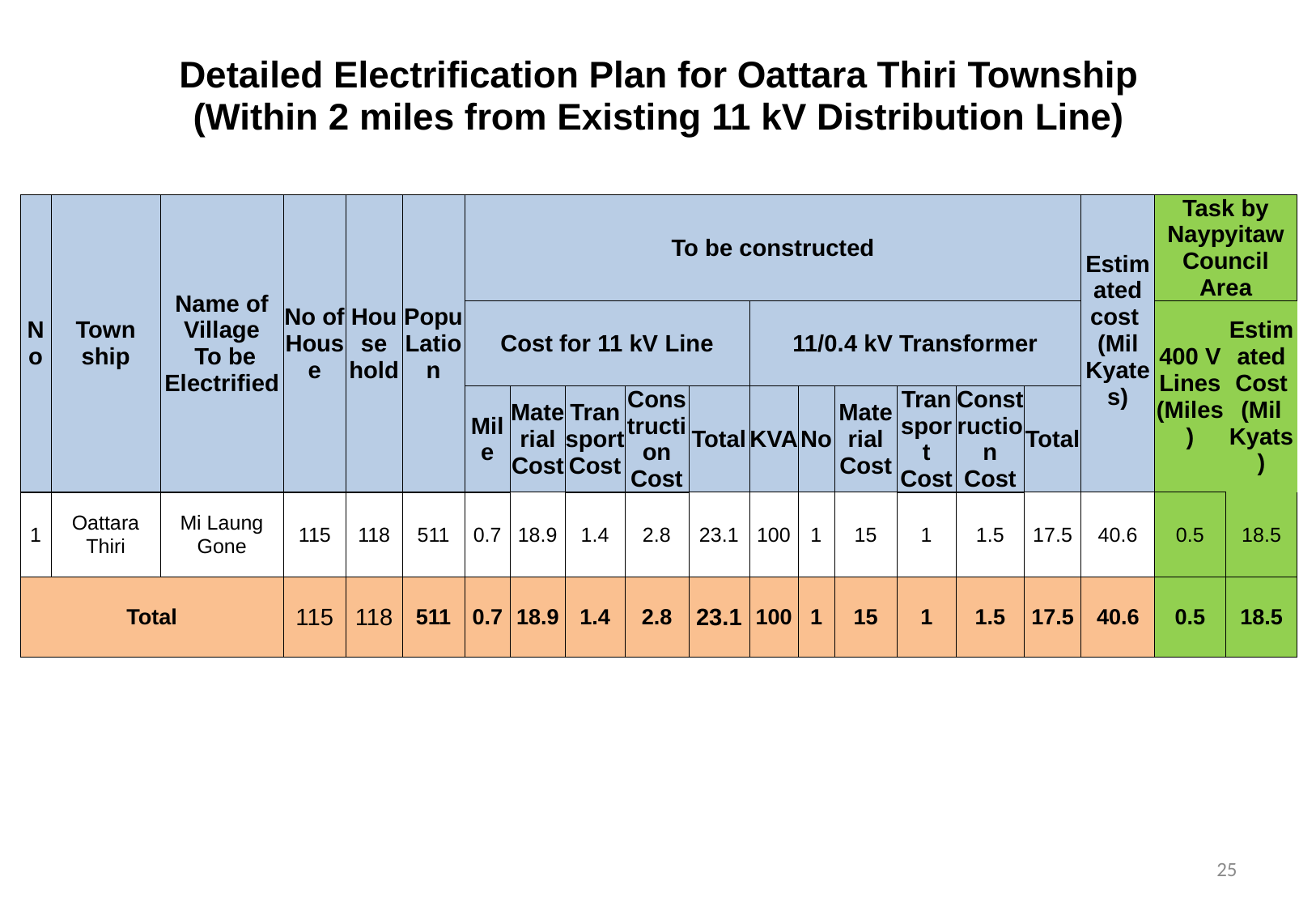

| Detailed Electrification Plan for Oattara Thiri Township (Within 2 miles from Existing 11 kV Distribution Line) |  |  |  |  |  |  |  |  |  |  |  |  |  |  |  |  |  |  |  |
| --- | --- | --- | --- | --- | --- | --- | --- | --- | --- | --- | --- | --- | --- | --- | --- | --- | --- | --- | --- |
|  |  |  |  |  |  |  |  |  |  |  |  |  |  |  |  |  |  |  |  |
| No | Town ship | Name of Village To be Electrified | No of House | House hold | Popu Lation | To be constructed |  |  |  |  |  |  |  |  |  |  | Estimated cost (Mil Kyates) | Task by Naypyitaw Council Area |  |
|  |  |  |  |  |  | Cost for 11 kV Line |  |  |  |  | 11/0.4 kV Transformer |  |  |  |  |  |  | 400 V Lines (Miles) | Estimated Cost (Mil Kyats) |
|  |  |  |  |  |  | Mile | Material Cost | Transport Cost | Construction Cost | Total | KVA | No | Material Cost | Transport Cost | Construction Cost | Total |  |  |  |
| 1 | Oattara Thiri | Mi Laung Gone | 115 | 118 | 511 | 0.7 | 18.9 | 1.4 | 2.8 | 23.1 | 100 | 1 | 15 | 1 | 1.5 | 17.5 | 40.6 | 0.5 | 18.5 |
| Total |  |  | 115 | 118 | 511 | 0.7 | 18.9 | 1.4 | 2.8 | 23.1 | 100 | 1 | 15 | 1 | 1.5 | 17.5 | 40.6 | 0.5 | 18.5 |
25